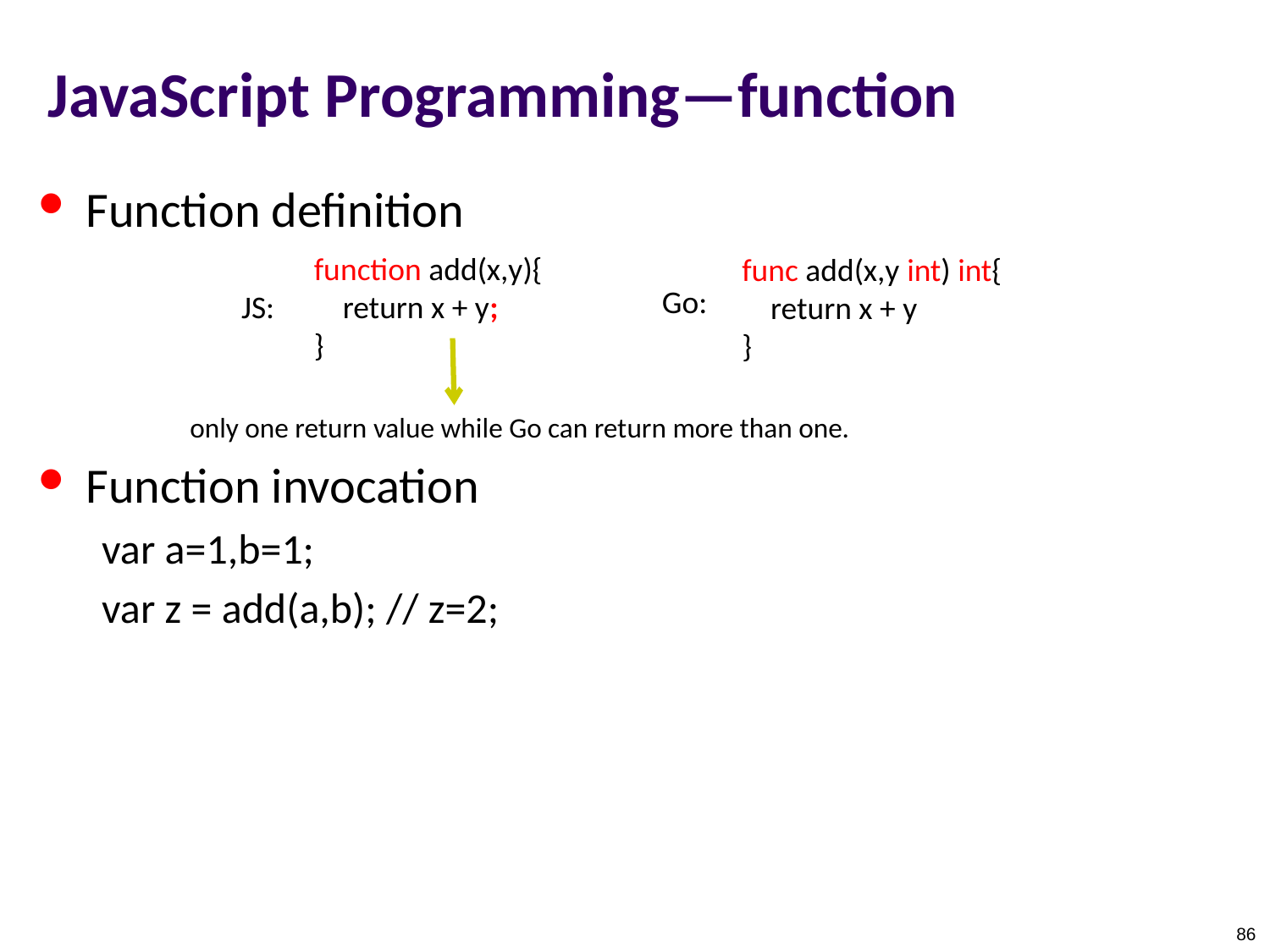

# JavaScript Programming—function
Function definition

Function invocation
var a=1,b=1;
var z = add(a,b); // z=2;
function add(x,y){
    return x + y;
}
func add(x,y int) int{
    return x + y
}
Go:
JS:
only one return value while Go can return more than one.
86